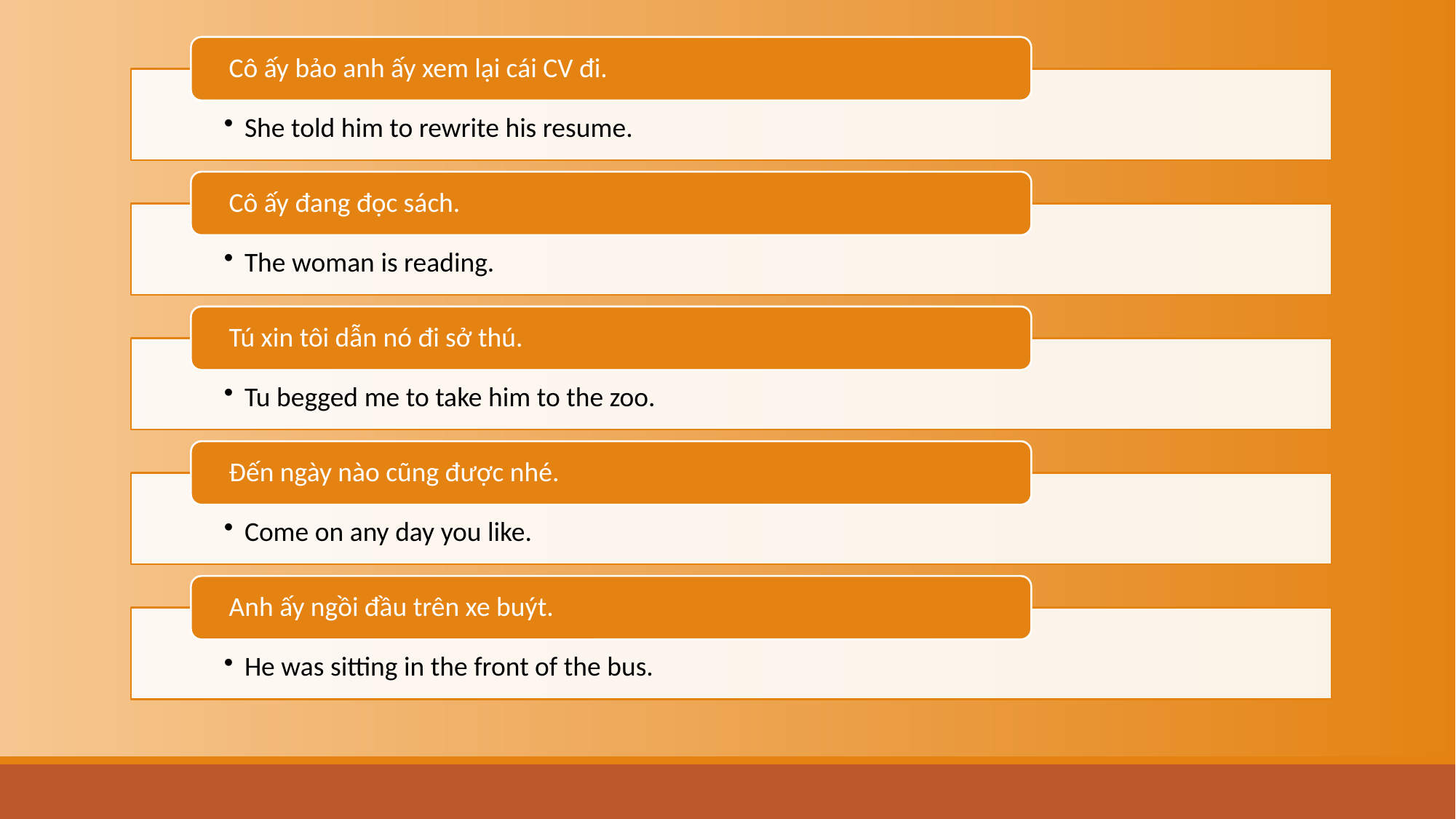

She told him to rewrite his resume.
Cô ấy bảo anh ấy xem lại cái CV đi.
The woman is reading.
Cô ấy đang đọc sách.
Tu begged me to take him to the zoo.
Tú xin tôi dẫn nó đi sở thú.
Come on any day you like.
Đến ngày nào cũng được nhé.
He was sitting in the front of the bus.
Anh ấy ngồi đầu trên xe buýt.